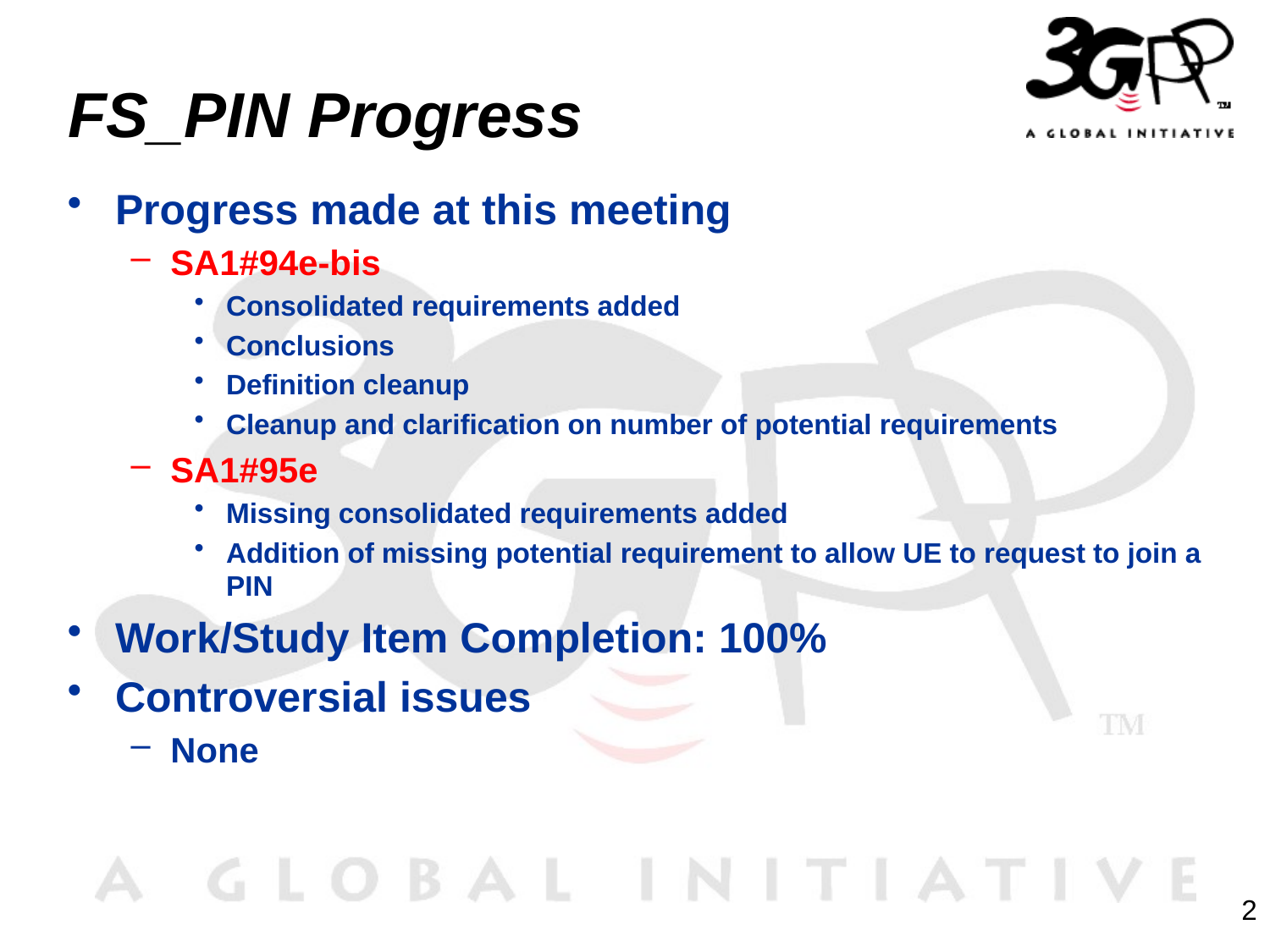

# FS_PIN Progress
Progress made at this meeting
SA1#94e-bis
Consolidated requirements added
Conclusions
Definition cleanup
Cleanup and clarification on number of potential requirements
SA1#95e
Missing consolidated requirements added
Addition of missing potential requirement to allow UE to request to join a PIN
Work/Study Item Completion: 100%
Controversial issues
None
2